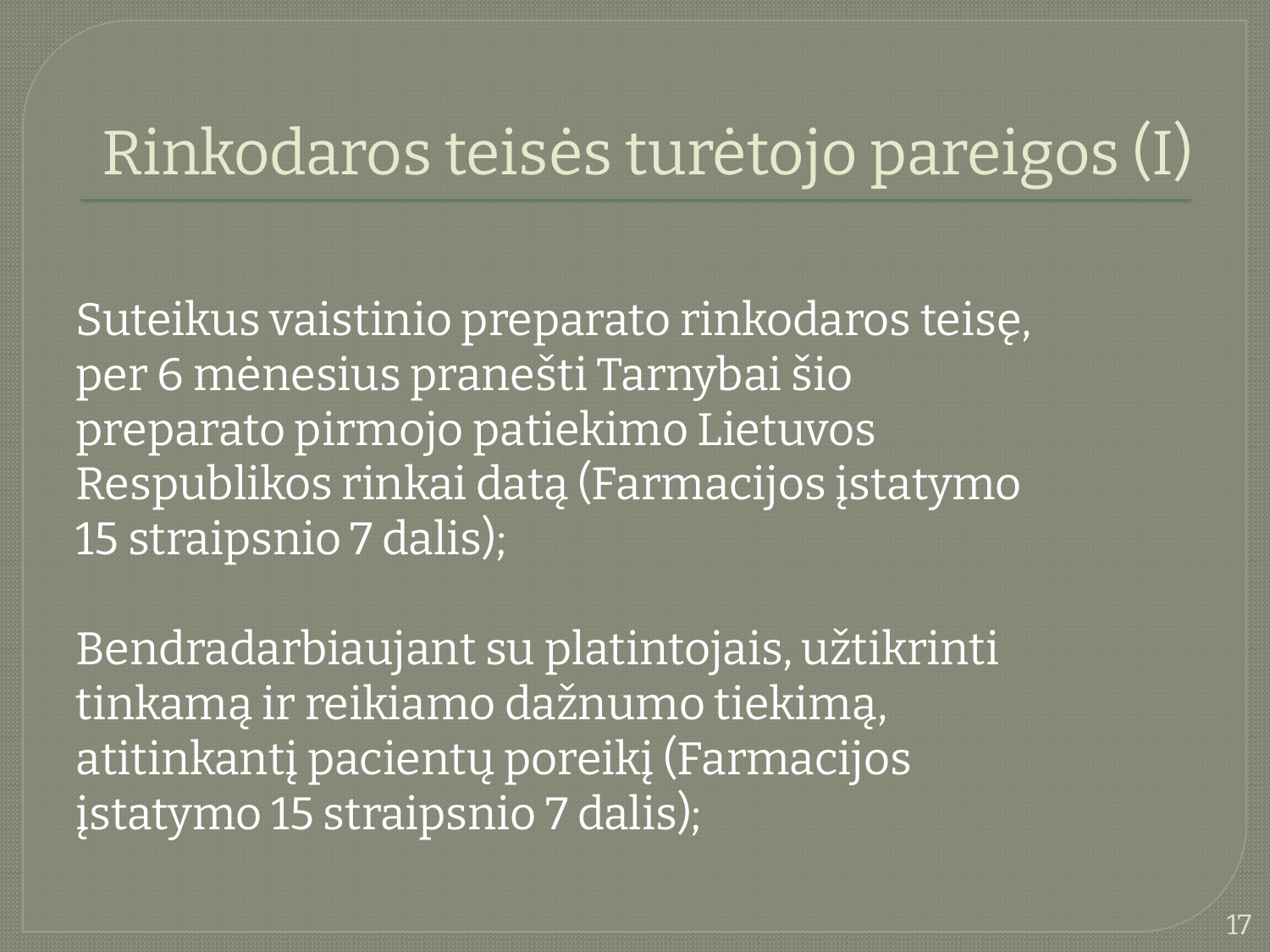

# Rinkodaros teisės turėtojo pareigos (I)

Suteikus vaistinio preparato rinkodaros teisę,
per 6 mėnesius pranešti Tarnybai šio
preparato pirmojo patiekimo Lietuvos
Respublikos rinkai datą (Farmacijos įstatymo
15 straipsnio 7 dalis);

Bendradarbiaujant su platintojais, užtikrinti
tinkamą ir reikiamo dažnumo tiekimą,
atitinkantį pacientų poreikį (Farmacijos
įstatymo 15 straipsnio 7 dalis);
17